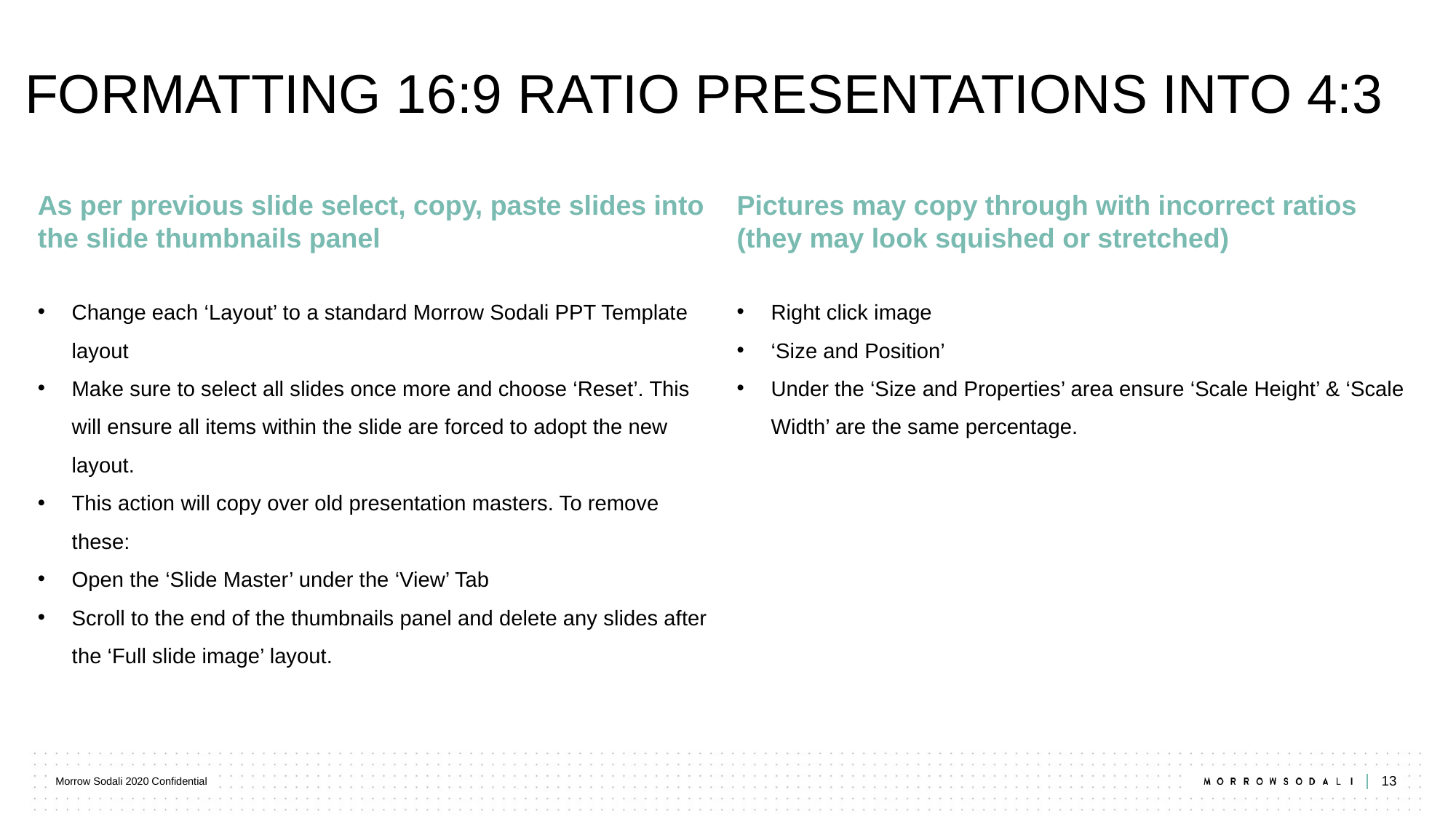

# FORMATTING 16:9 RATIO PRESENTATIONS INTO 4:3
As per previous slide select, copy, paste slides into the slide thumbnails panel

Change each ‘Layout’ to a standard Morrow Sodali PPT Template layout
Make sure to select all slides once more and choose ‘Reset’. This will ensure all items within the slide are forced to adopt the new layout.
This action will copy over old presentation masters. To remove these:
Open the ‘Slide Master’ under the ‘View’ Tab
Scroll to the end of the thumbnails panel and delete any slides after the ‘Full slide image’ layout.
Pictures may copy through with incorrect ratios (they may look squished or stretched)

Right click image
‘Size and Position’
Under the ‘Size and Properties’ area ensure ‘Scale Height’ & ‘Scale Width’ are the same percentage.